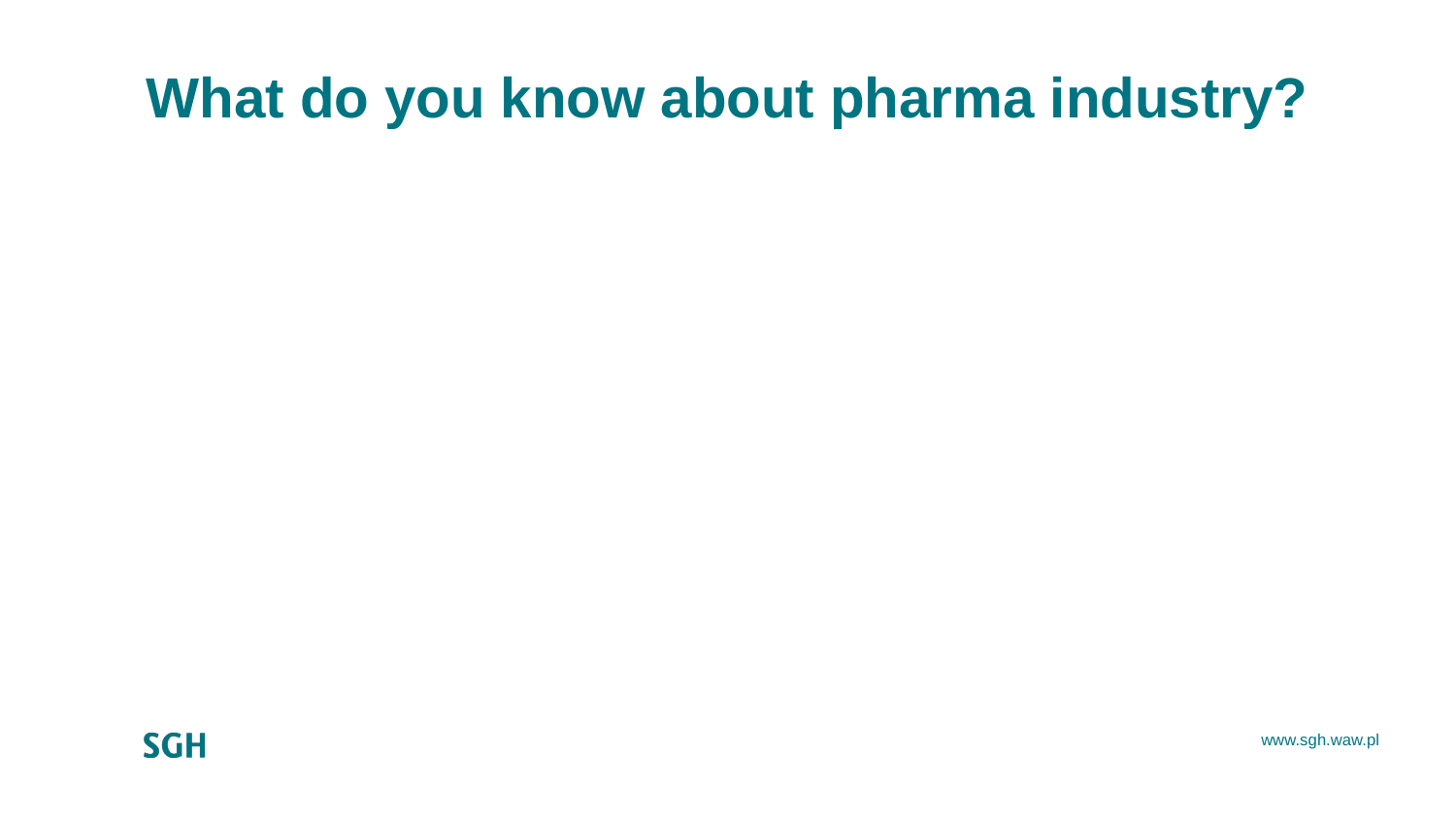

# What do you know about pharma industry?